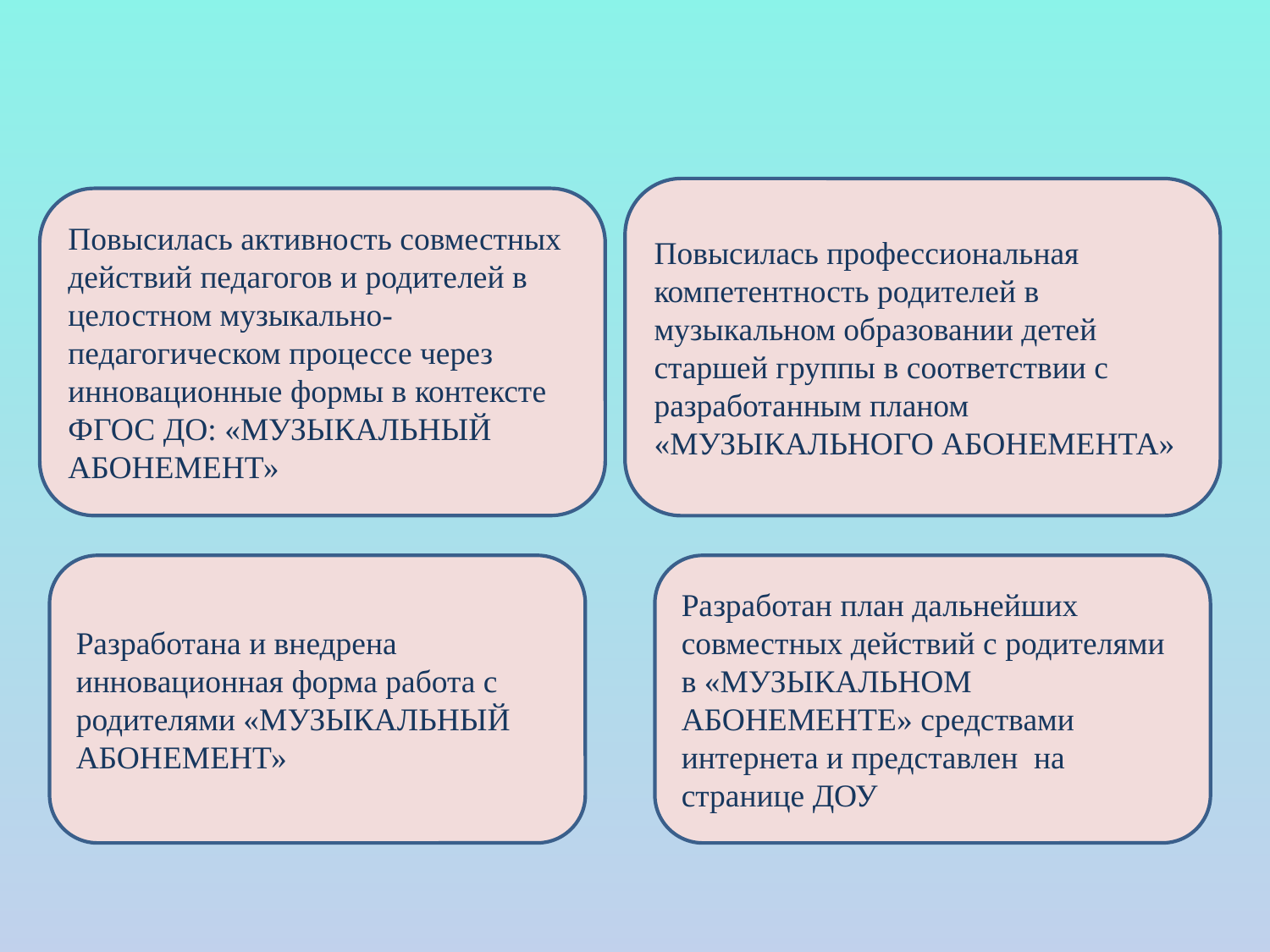

Повысилась профессиональная компетентность родителей в музыкальном образовании детей старшей группы в соответствии с разработанным планом «МУЗЫКАЛЬНОГО АБОНЕМЕНТА»
Повысилась активность совместных действий педагогов и родителей в целостном музыкально-педагогическом процессе через инновационные формы в контексте ФГОС ДО: «МУЗЫКАЛЬНЫЙ АБОНЕМЕНТ»
Разработана и внедрена инновационная форма работа с родителями «МУЗЫКАЛЬНЫЙ АБОНЕМЕНТ»
Разработан план дальнейших совместных действий с родителями в «МУЗЫКАЛЬНОМ АБОНЕМЕНТЕ» средствами интернета и представлен  на странице ДОУ